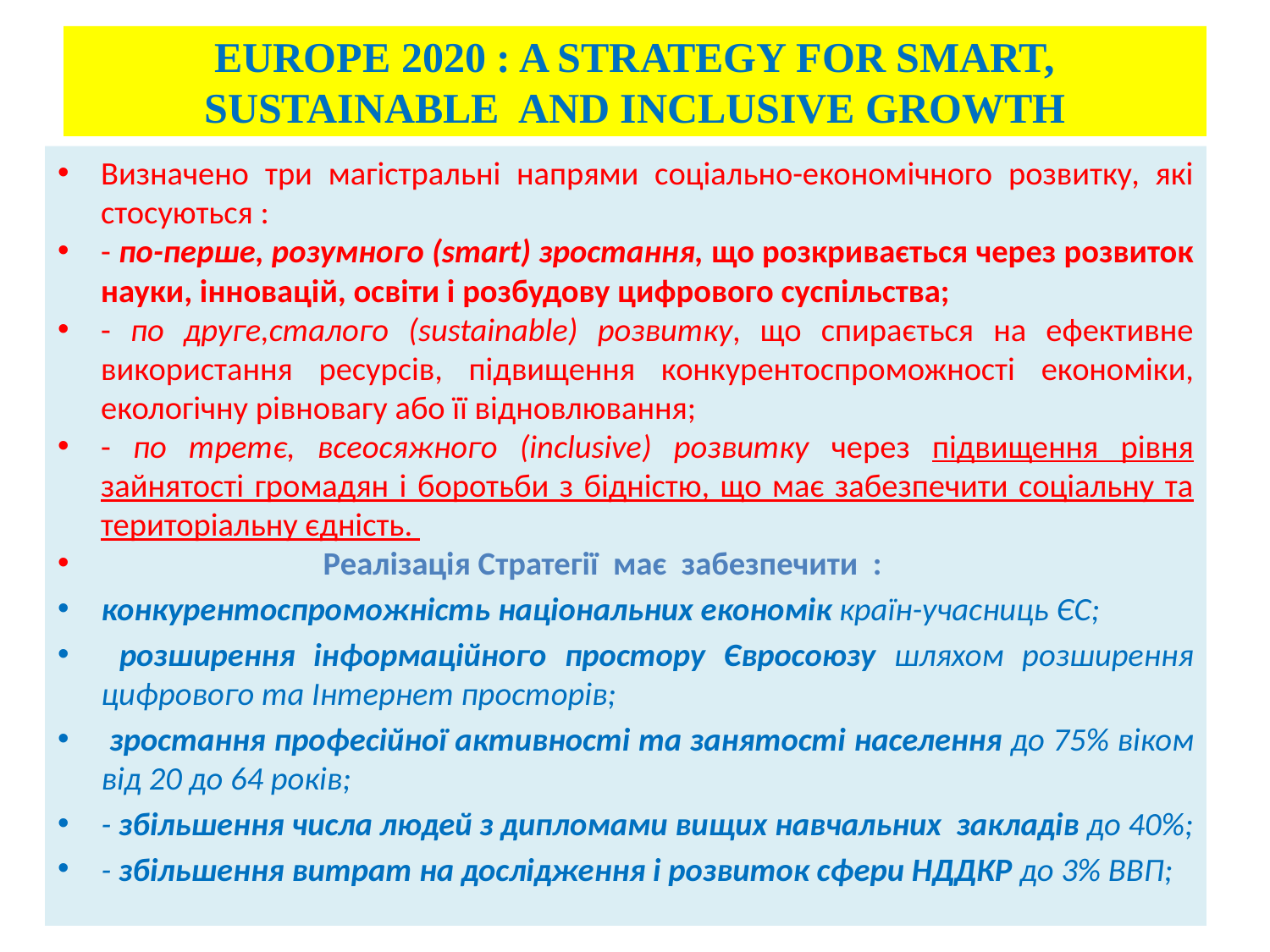

# EUROPE 2020 : A STRATEGY FOR SMART, SUSTAINABLE  AND INCLUSIVE GROWTH
Визначено три магістральні напрями соціально-економічного розвитку, які стосуються :
- по-перше, розумного (smart) зростання, що розкривається через розвиток науки, інновацій, освіти і розбудову цифрового суспільства;
- по друге,сталого (sustainable) розвитку, що спирається на ефективне використання ресурсів, підвищення конкурентоспроможності економіки, екологічну рівновагу або її відновлювання;
- по третє, всеосяжного (inclusive) розвитку через підвищення рівня зайнятості громадян і боротьби з бідністю, що має забезпечити соціальну та територіальну єдність.
                              Реалізація Стратегії  має  забезпечити  :
конкурентоспроможність національних економік країн-учасниць ЄС;
 розширення інформаційного простору Євросоюзу шляхом розширення цифрового та Інтернет просторів;
 зростання професійної активності та занятості населення до 75% віком від 20 до 64 років;
- збільшення числа людей з дипломами вищих навчальних  закладів до 40%;
- збільшення витрат на дослідження і розвиток сфери НДДКР до 3% ВВП;